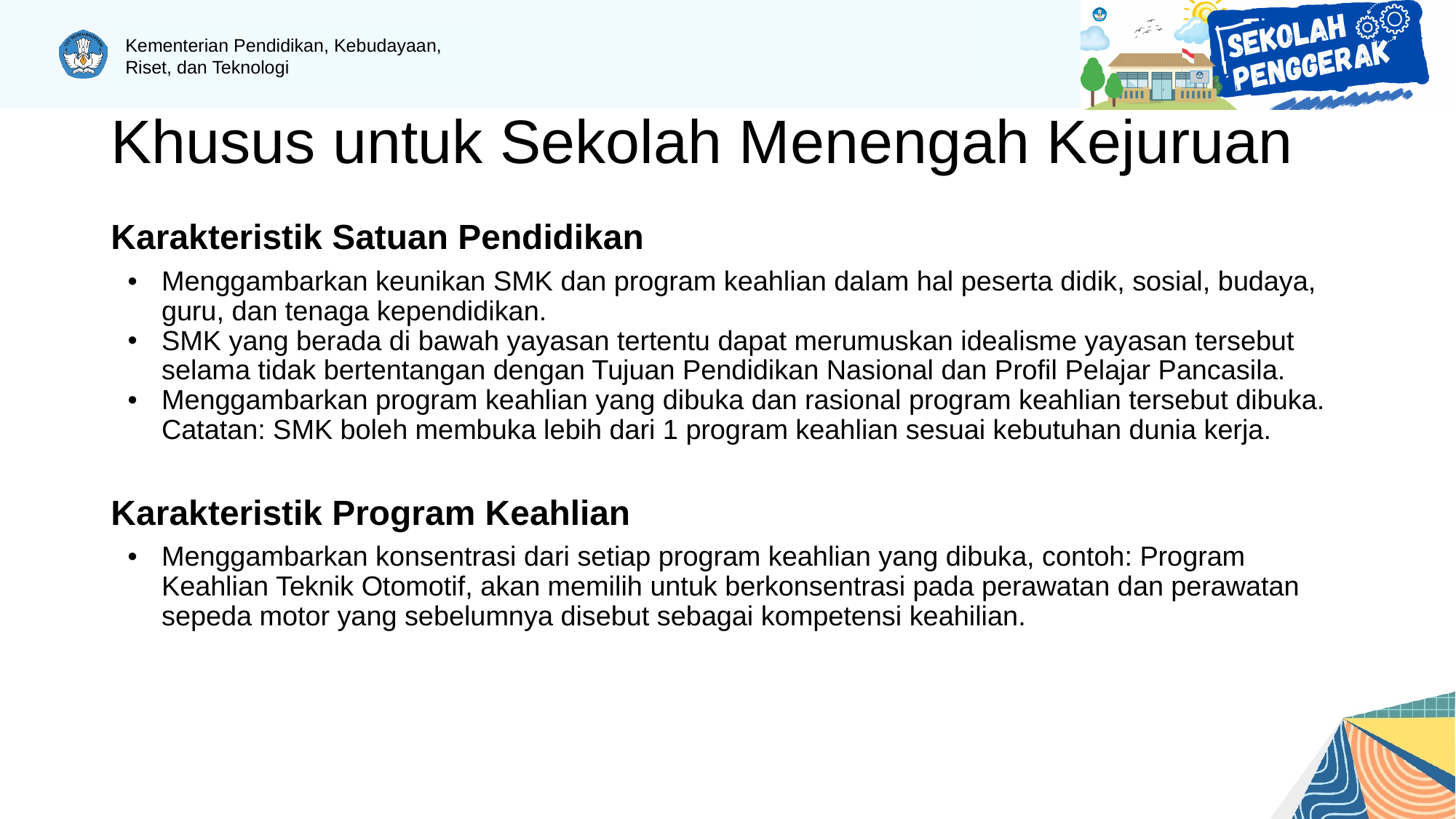

# Khusus untuk Sekolah Menengah Kejuruan
Karakteristik Satuan Pendidikan
Menggambarkan keunikan SMK dan program keahlian dalam hal peserta didik, sosial, budaya, guru, dan tenaga kependidikan.
SMK yang berada di bawah yayasan tertentu dapat merumuskan idealisme yayasan tersebut selama tidak bertentangan dengan Tujuan Pendidikan Nasional dan Profil Pelajar Pancasila.
Menggambarkan program keahlian yang dibuka dan rasional program keahlian tersebut dibuka. Catatan: SMK boleh membuka lebih dari 1 program keahlian sesuai kebutuhan dunia kerja.

Karakteristik Program Keahlian
Menggambarkan konsentrasi dari setiap program keahlian yang dibuka, contoh: Program Keahlian Teknik Otomotif, akan memilih untuk berkonsentrasi pada perawatan dan perawatan sepeda motor yang sebelumnya disebut sebagai kompetensi keahilian.